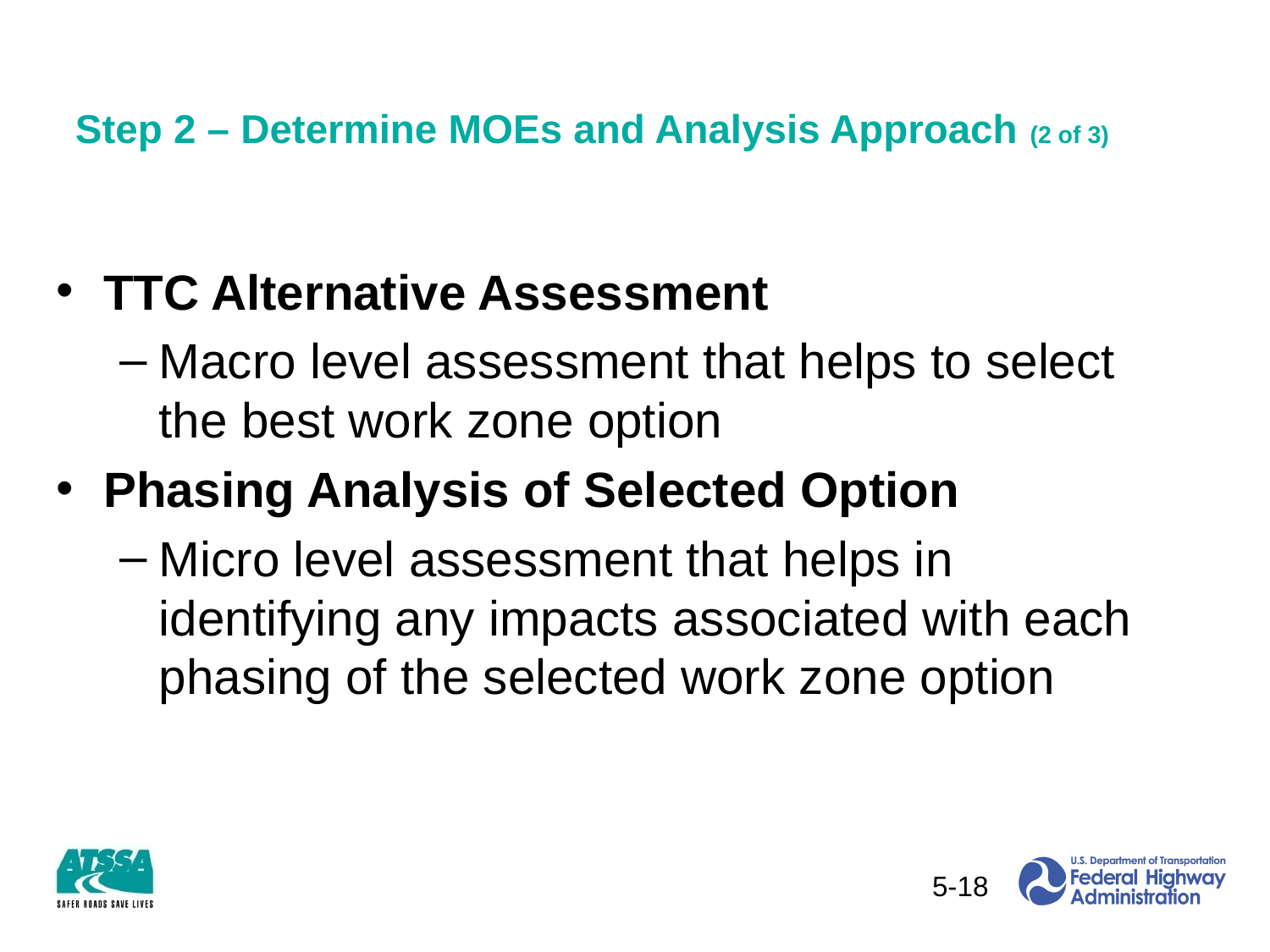

# Step 2 – Determine MOEs and Analysis Approach (2 of 3)
TTC Alternative Assessment
Macro level assessment that helps to select the best work zone option
Phasing Analysis of Selected Option
Micro level assessment that helps in identifying any impacts associated with each phasing of the selected work zone option